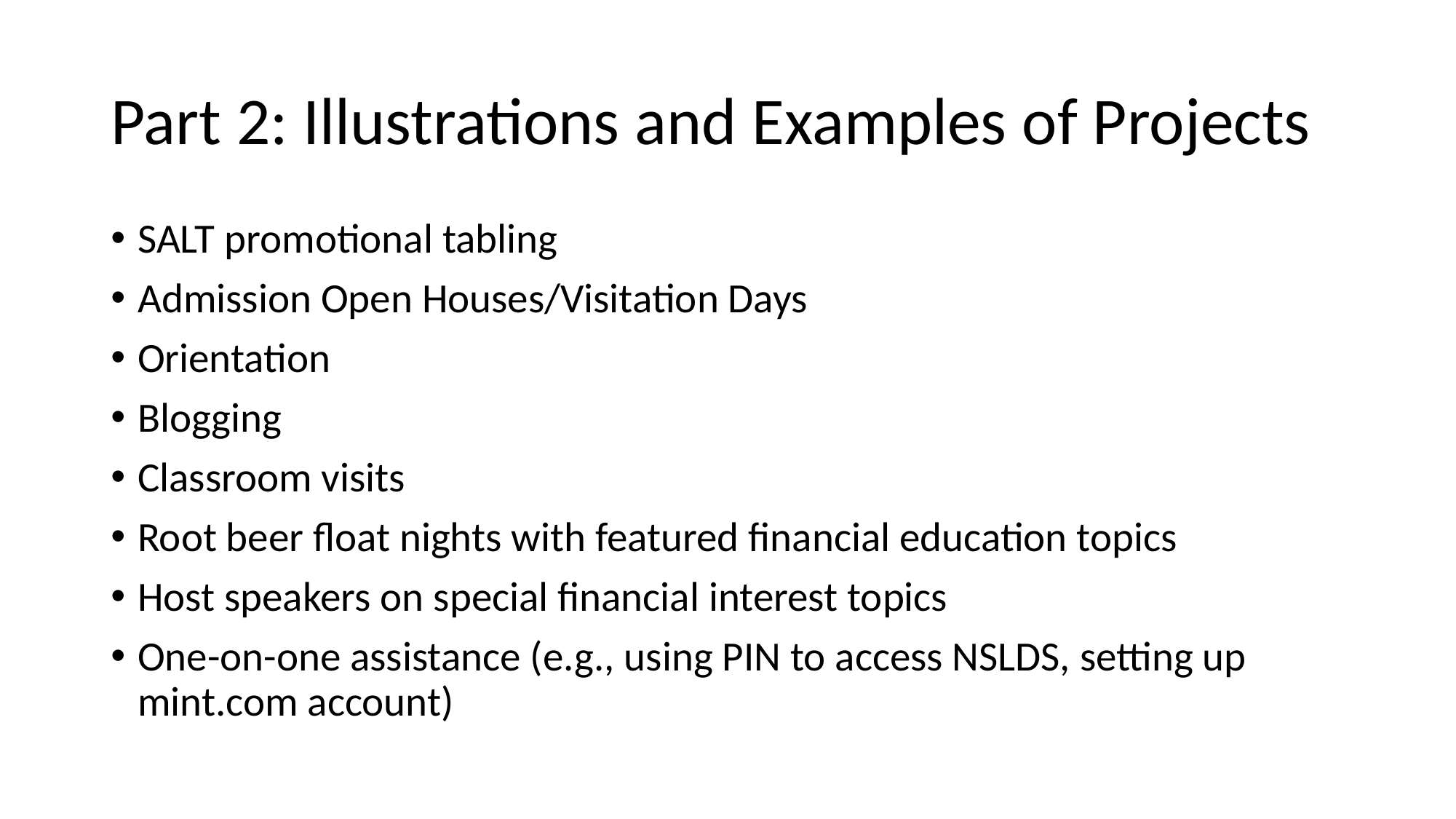

# Part 2: Illustrations and Examples of Projects
SALT promotional tabling
Admission Open Houses/Visitation Days
Orientation
Blogging
Classroom visits
Root beer float nights with featured financial education topics
Host speakers on special financial interest topics
One-on-one assistance (e.g., using PIN to access NSLDS, setting up mint.com account)